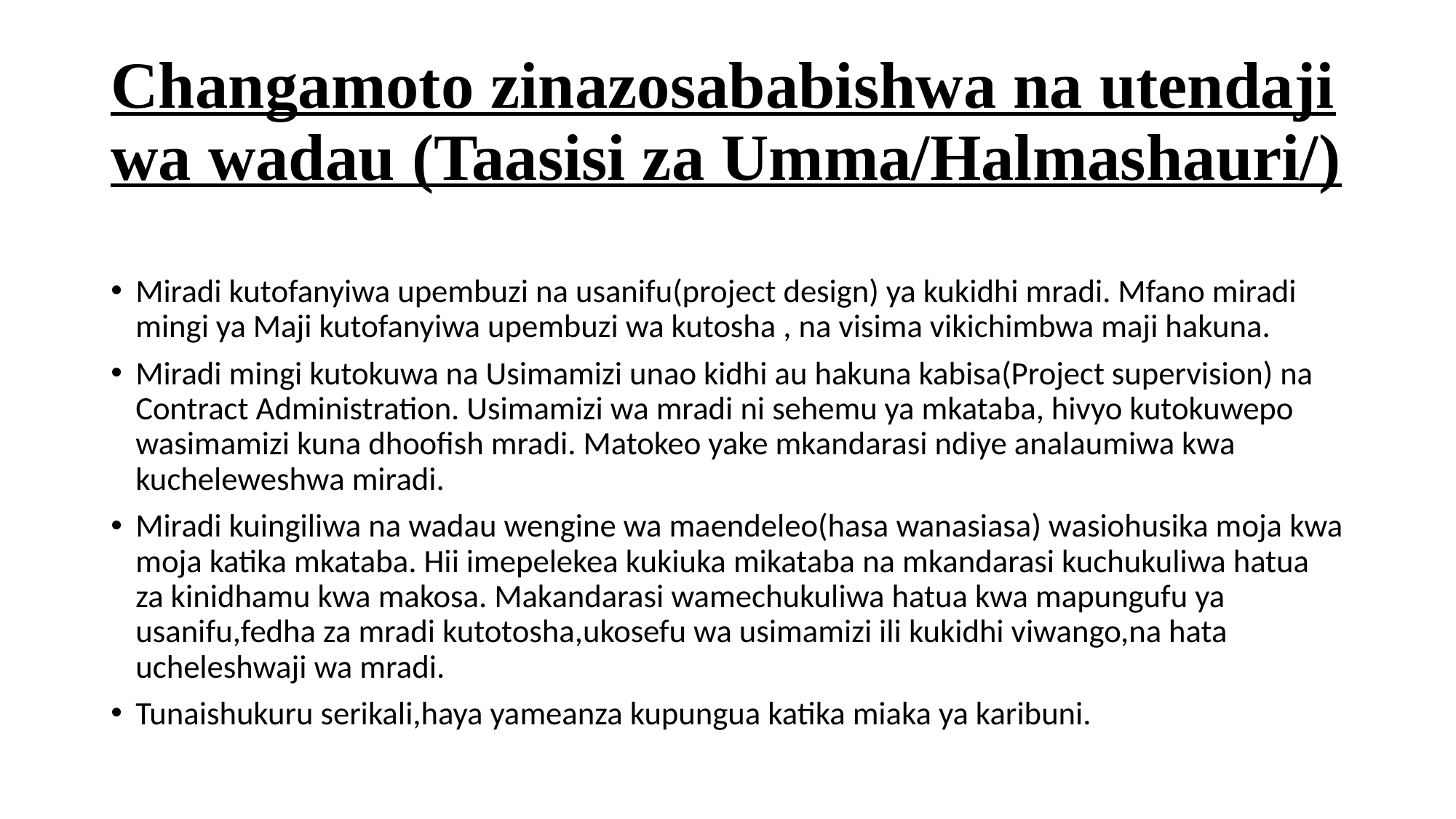

# Changamoto zinazosababishwa na utendaji wa wadau (Taasisi za Umma/Halmashauri/)

Miradi kutofanyiwa upembuzi na usanifu(project design) ya kukidhi mradi. Mfano miradi  mingi ya Maji kutofanyiwa upembuzi wa kutosha , na visima vikichimbwa maji hakuna.
Miradi mingi kutokuwa na Usimamizi unao kidhi au hakuna kabisa(Project supervision) na  Contract Administration. Usimamizi wa mradi ni sehemu ya mkataba, hivyo kutokuwepo wasimamizi kuna dhoofish mradi. Matokeo yake mkandarasi ndiye analaumiwa kwa kucheleweshwa miradi.
Miradi kuingiliwa na wadau wengine wa maendeleo(hasa wanasiasa) wasiohusika moja kwa moja katika mkataba. Hii imepelekea kukiuka mikataba na mkandarasi kuchukuliwa hatua za kinidhamu kwa makosa. Makandarasi wamechukuliwa hatua kwa mapungufu ya usanifu,fedha za mradi kutotosha,ukosefu wa usimamizi ili kukidhi viwango,na hata ucheleshwaji wa mradi.
Tunaishukuru serikali,haya yameanza kupungua katika miaka ya karibuni.